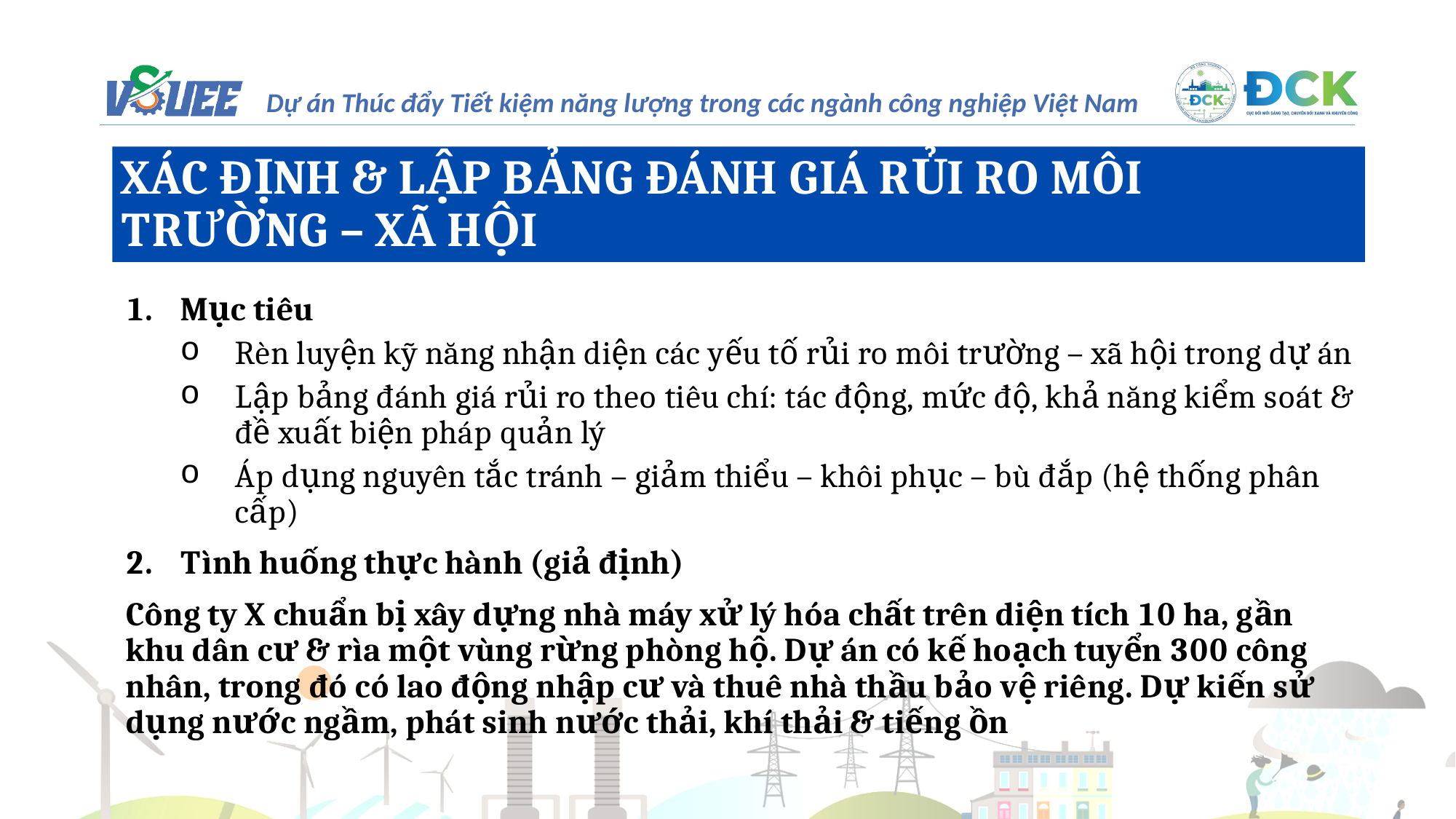

XÁC ĐỊNH & LẬP BẢNG ĐÁNH GIÁ RỦI RO MÔI TRƯỜNG – XÃ HỘI
Mục tiêu
Rèn luyện kỹ năng nhận diện các yếu tố rủi ro môi trường – xã hội trong dự án
Lập bảng đánh giá rủi ro theo tiêu chí: tác động, mức độ, khả năng kiểm soát & đề xuất biện pháp quản lý
Áp dụng nguyên tắc tránh – giảm thiểu – khôi phục – bù đắp (hệ thống phân cấp)
Tình huống thực hành (giả định)
Công ty X chuẩn bị xây dựng nhà máy xử lý hóa chất trên diện tích 10 ha, gần khu dân cư & rìa một vùng rừng phòng hộ. Dự án có kế hoạch tuyển 300 công nhân, trong đó có lao động nhập cư và thuê nhà thầu bảo vệ riêng. Dự kiến sử dụng nước ngầm, phát sinh nước thải, khí thải & tiếng ồn